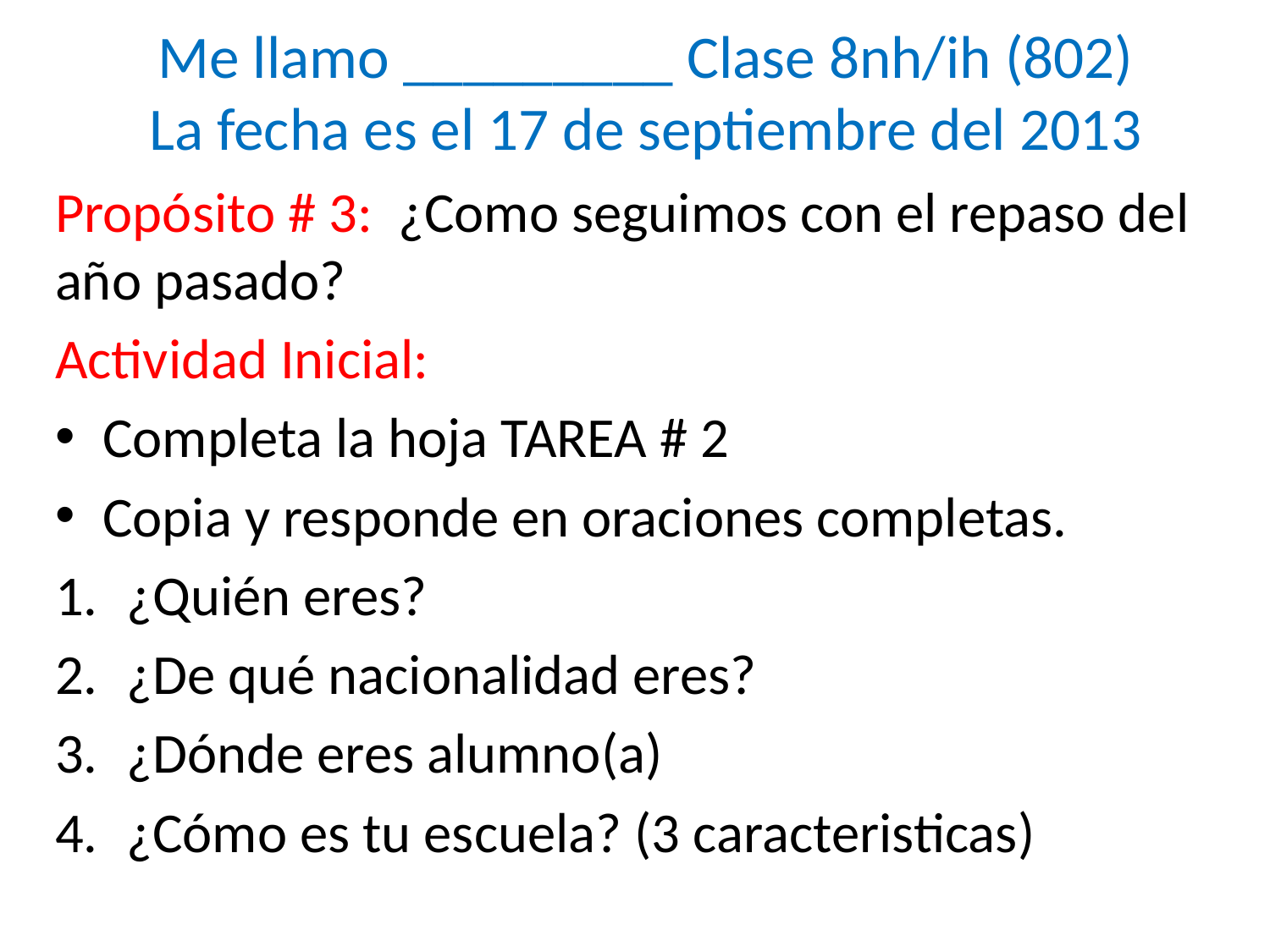

# Me llamo _________ Clase 8nh/ih (802) La fecha es el 17 de septiembre del 2013
Propósito # 3:  ¿Como seguimos con el repaso del año pasado?
Actividad Inicial:
Completa la hoja TAREA # 2
Copia y responde en oraciones completas.
¿Quién eres?
¿De qué nacionalidad eres?
¿Dónde eres alumno(a)
¿Cómo es tu escuela? (3 caracteristicas)